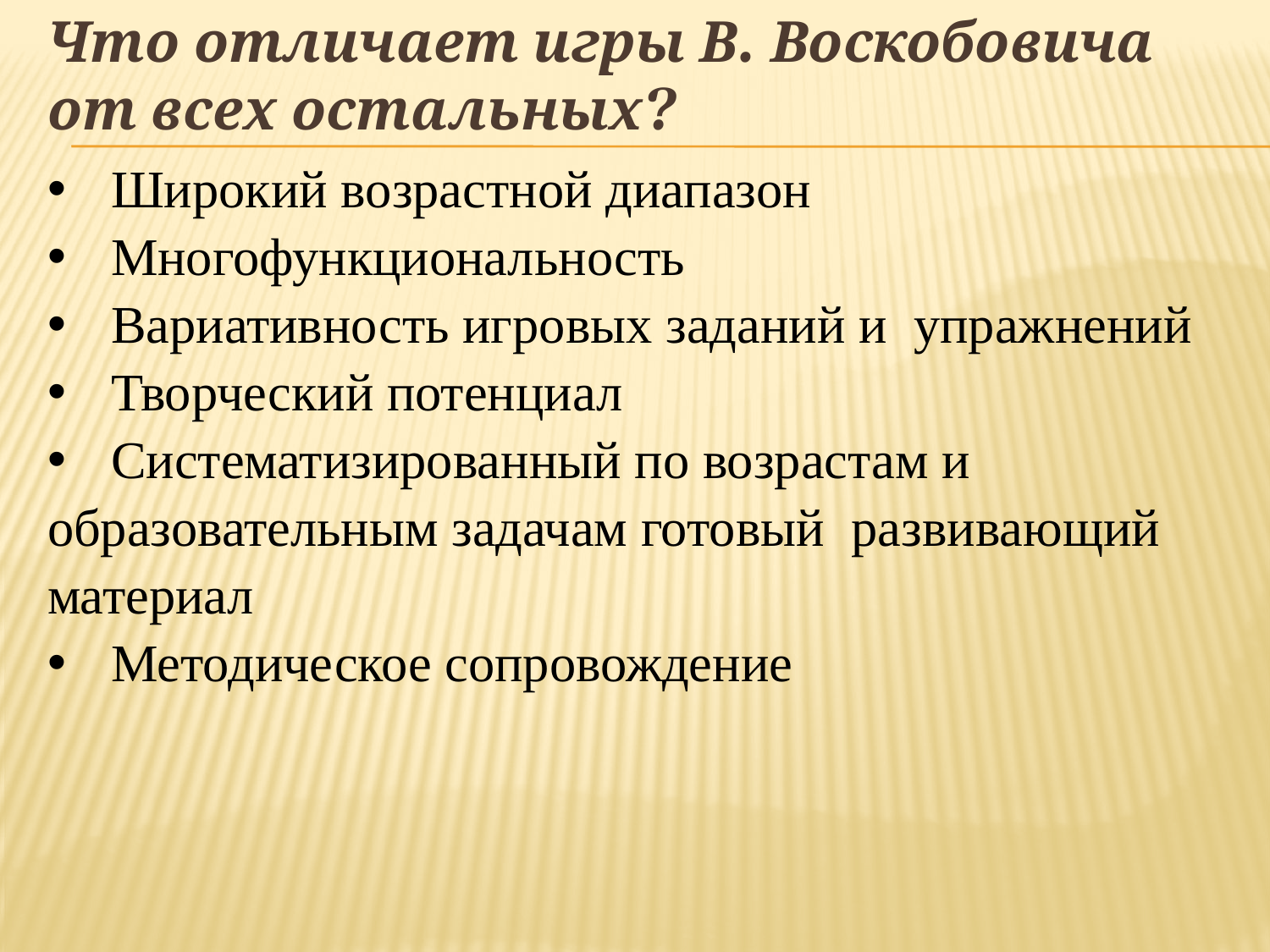

Что отличает игры В. Воскобовича от всех остальных?

Широкий возрастной диапазон
Многофункциональность
Вариативность игровых заданий и  упражнений
Творческий потенциал
Систематизированный по возрастам и
образовательным задачам готовый  развивающий
материал
Методическое сопровождение